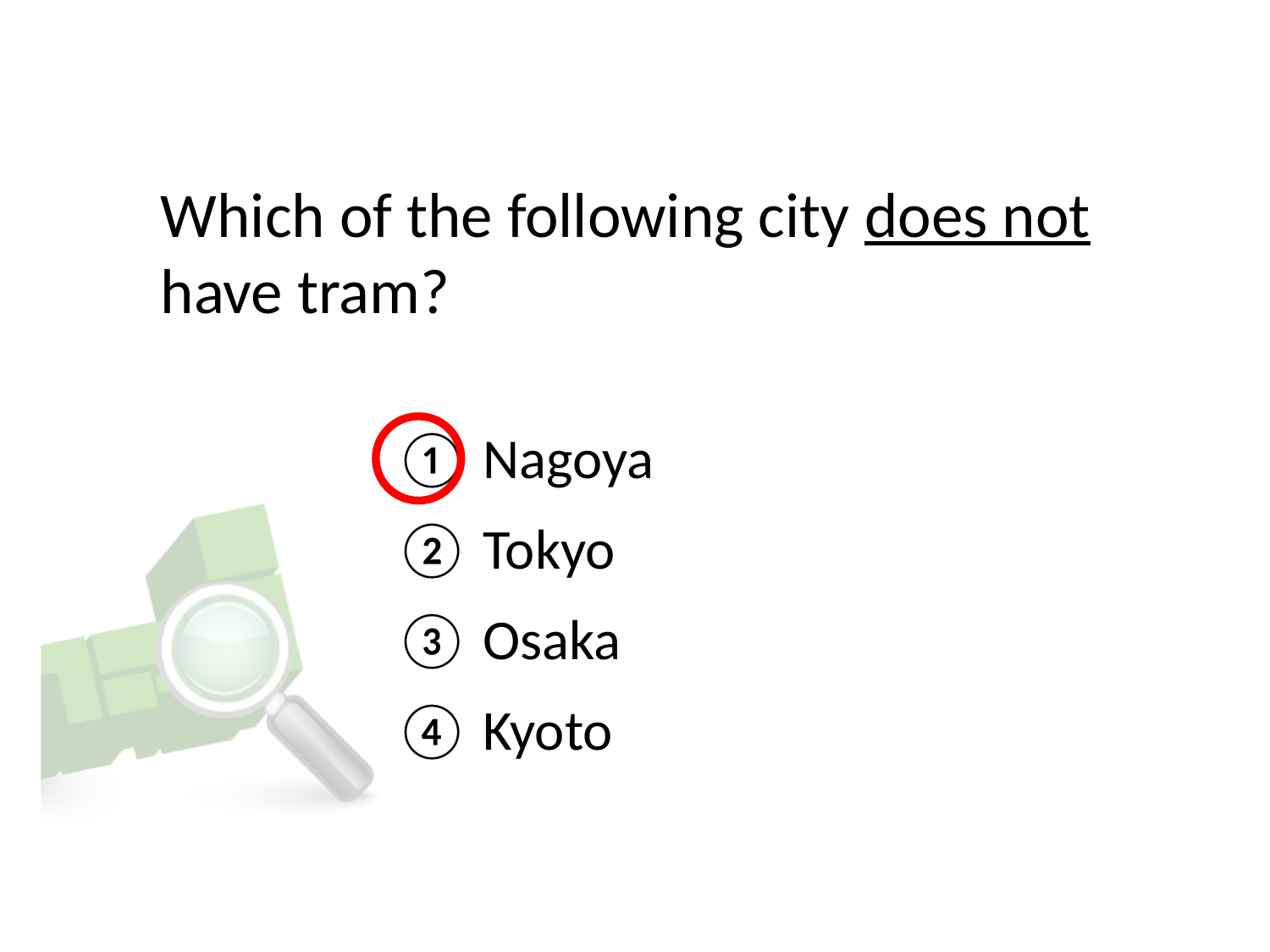

# Which of the following city does not have tram?
① Nagoya
② Tokyo
③ Osaka
④ Kyoto